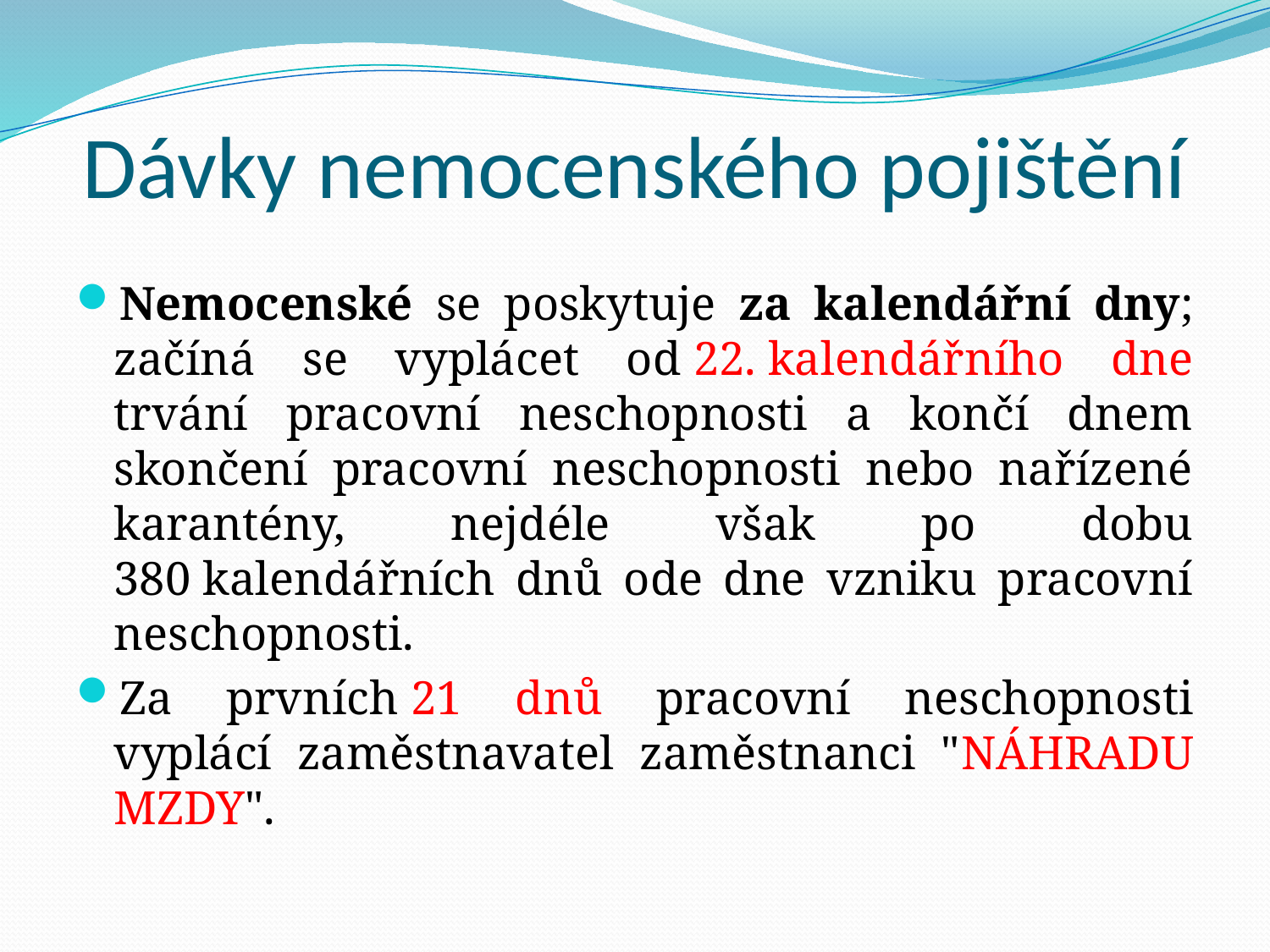

# Dávky nemocenského pojištění
Nemocenské se poskytuje za kalendářní dny; začíná se vyplácet od 22. kalendářního dne trvání pracovní neschopnosti a končí dnem skončení pracovní neschopnosti nebo nařízené karantény, nejdéle však po dobu 380 kalendářních dnů ode dne vzniku pracovní neschopnosti.
Za prvních 21 dnů pracovní neschopnosti vyplácí zaměstnavatel zaměstnanci "NÁHRADU MZDY".